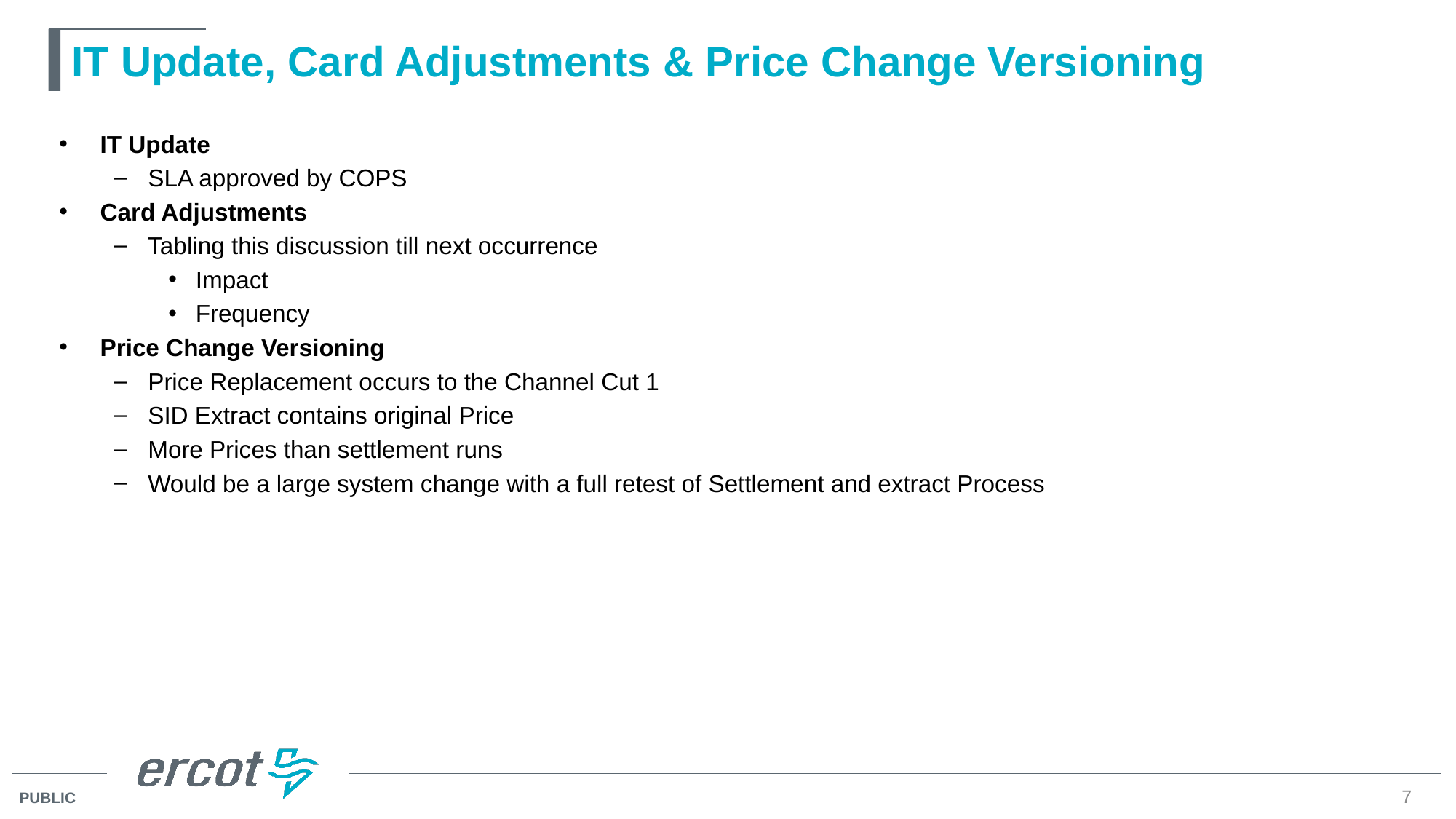

# IT Update, Card Adjustments & Price Change Versioning
IT Update
SLA approved by COPS
Card Adjustments
Tabling this discussion till next occurrence
Impact
Frequency
Price Change Versioning
Price Replacement occurs to the Channel Cut 1
SID Extract contains original Price
More Prices than settlement runs
Would be a large system change with a full retest of Settlement and extract Process
7